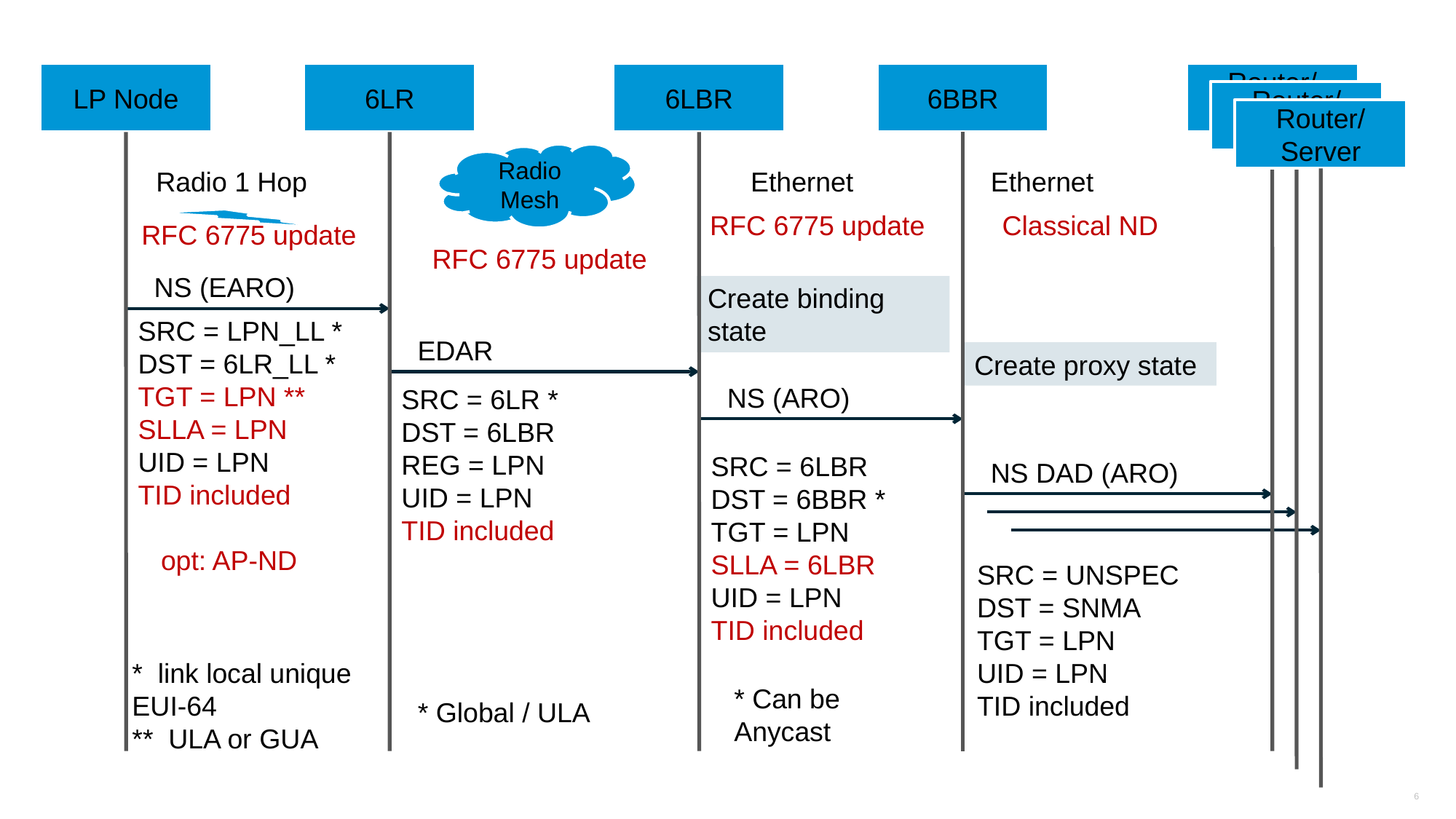

LP Node
6LR
6LBR
6BBR
Router/Server
LP Node
6LR
6LBR
6BBR
Router/Server
Router/Server
Router/Server
Router/Server
Router/Server
Ethernet
Radio Mesh
Radio 1 Hop
Ethernet
RFC 6775 update
Classical ND

RFC 6775 update
RFC 6775 update
NS (EARO)
Create binding state
SRC = LPN_LL *
DST = 6LR_LL *
TGT = LPN **
SLLA = LPN
UID = LPN
TID included

   opt: AP-ND
EDAR
Create proxy state
NS (ARO)
SRC = 6LR *
DST = 6LBR
REG = LPN
UID = LPN
TID included
SRC = 6LBR
DST = 6BBR *
TGT = LPN
SLLA = 6LBR
UID = LPN
TID included
NS DAD (ARO)
SRC = UNSPEC
DST = SNMA
TGT = LPN
UID = LPN
TID included
*  link local unique EUI-64
**  ULA or GUA
* Can be Anycast
* Global / ULA